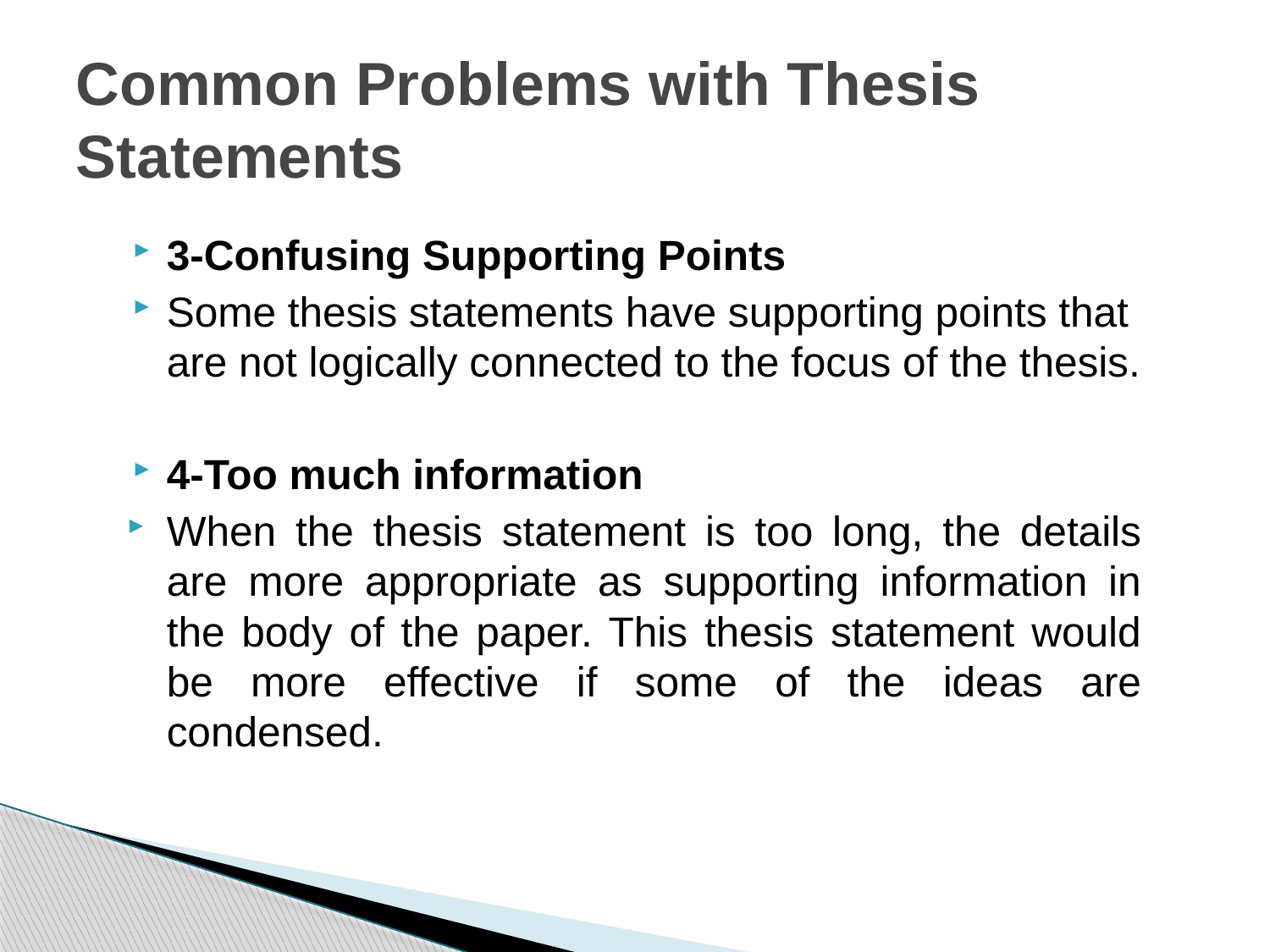

# Common Problems with Thesis Statements
3-Confusing Supporting Points
Some thesis statements have supporting points that are not logically connected to the focus of the thesis.

4-Too much information
When the thesis statement is too long, the details are more appropriate as supporting information in the body of the paper. This thesis statement would be more effective if some of the ideas are condensed.